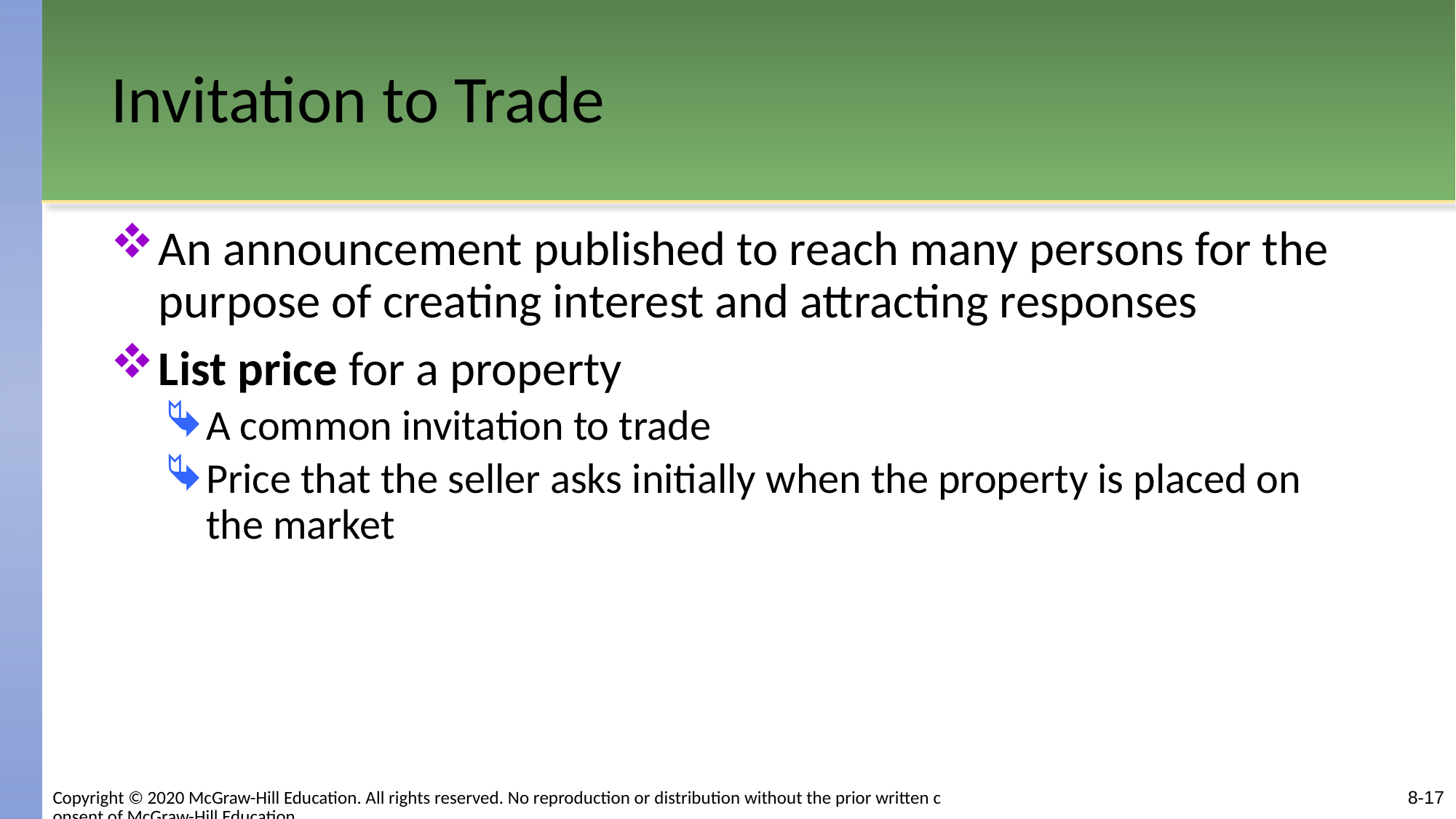

# Invitation to Trade
An announcement published to reach many persons for the purpose of creating interest and attracting responses
List price for a property
A common invitation to trade
Price that the seller asks initially when the property is placed on the market

Copyright © 2020 McGraw-Hill Education. All rights reserved. No reproduction or distribution without the prior written consent of McGraw-Hill Education.
8-17